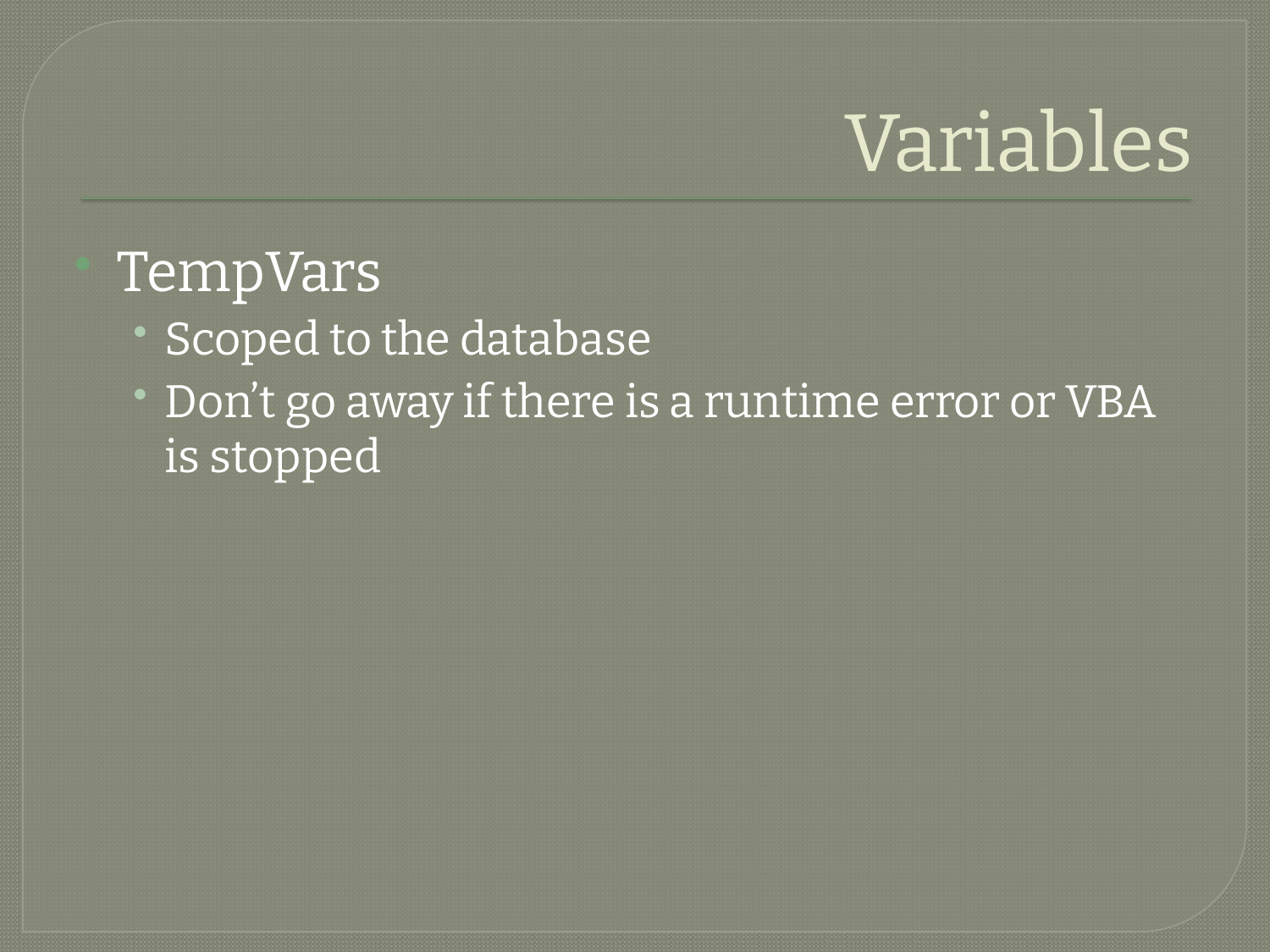

# Variables
TempVars
Scoped to the database
Don’t go away if there is a runtime error or VBA is stopped